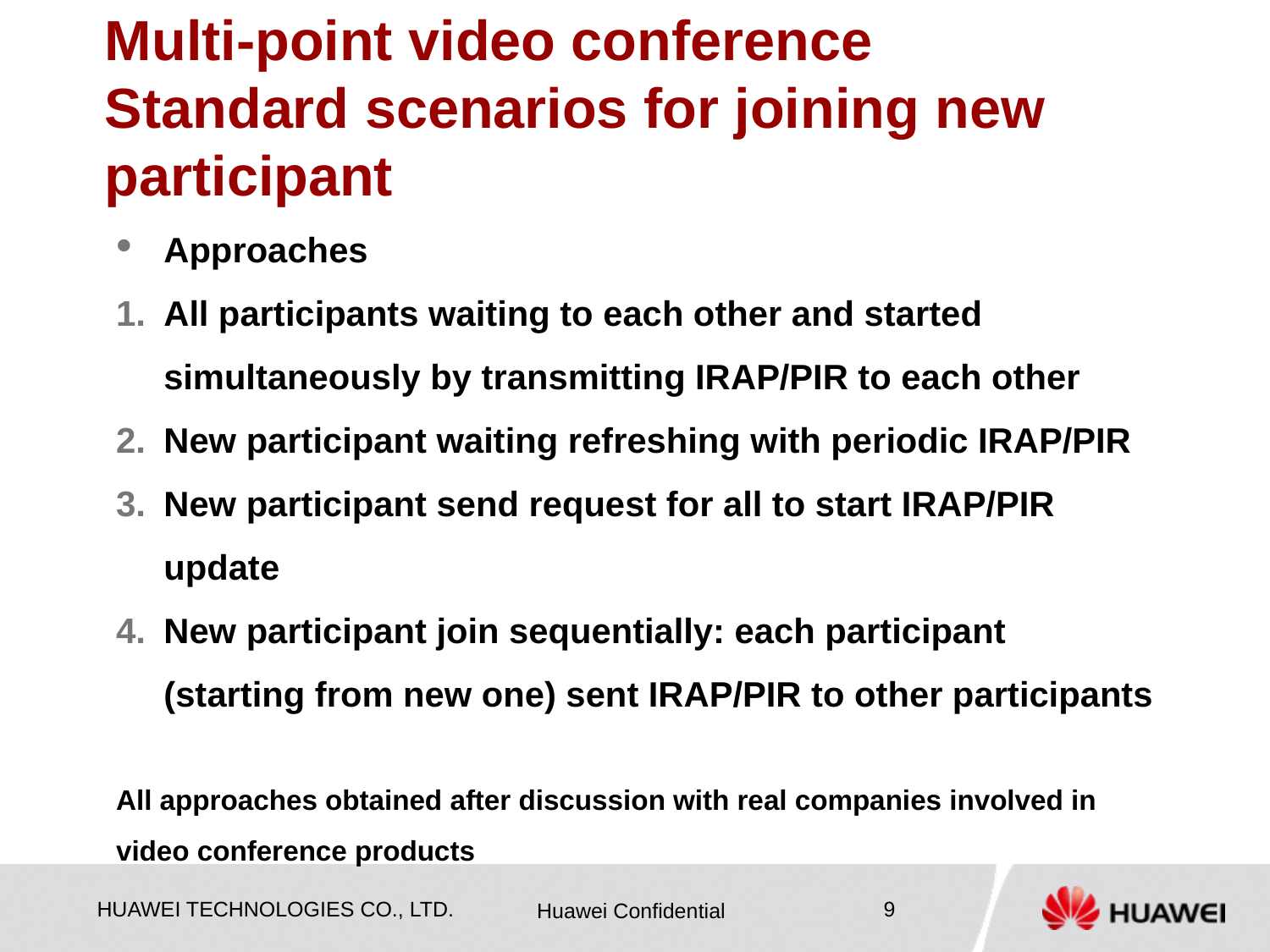

# Multi-point video conference Standard scenarios for joining new participant
Approaches
All participants waiting to each other and started simultaneously by transmitting IRAP/PIR to each other
New participant waiting refreshing with periodic IRAP/PIR
New participant send request for all to start IRAP/PIR update
New participant join sequentially: each participant (starting from new one) sent IRAP/PIR to other participants

All approaches obtained after discussion with real companies involved in video conference products